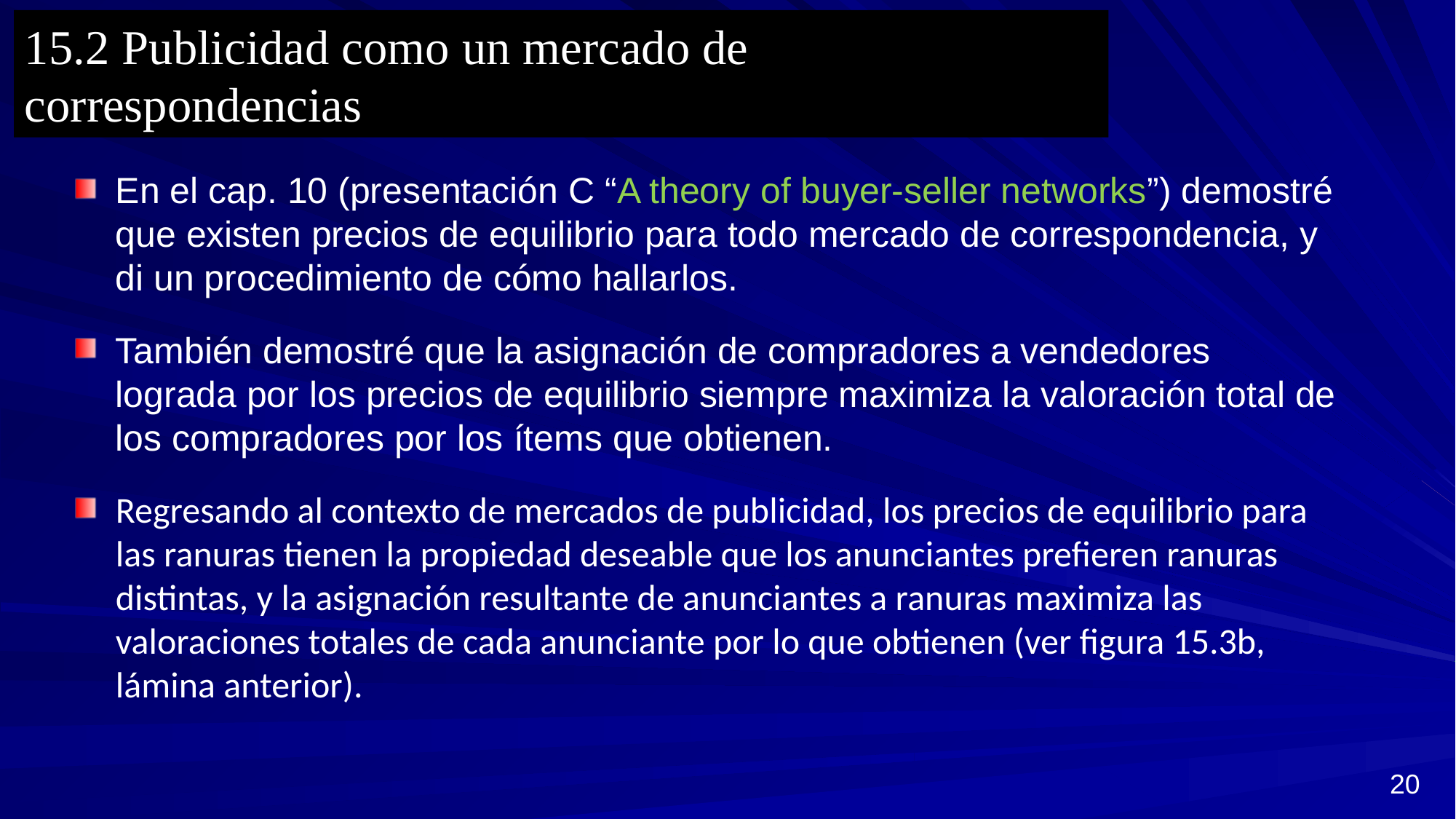

15.2 Publicidad como un mercado de correspondencias
En el cap. 10 (presentación C “A theory of buyer-seller networks”) demostré que existen precios de equilibrio para todo mercado de correspondencia, y di un procedimiento de cómo hallarlos.

También demostré que la asignación de compradores a vendedores lograda por los precios de equilibrio siempre maximiza la valoración total de los compradores por los ítems que obtienen.

Regresando al contexto de mercados de publicidad, los precios de equilibrio para las ranuras tienen la propiedad deseable que los anunciantes prefieren ranuras distintas, y la asignación resultante de anunciantes a ranuras maximiza las valoraciones totales de cada anunciante por lo que obtienen (ver figura 15.3b, lámina anterior).
20